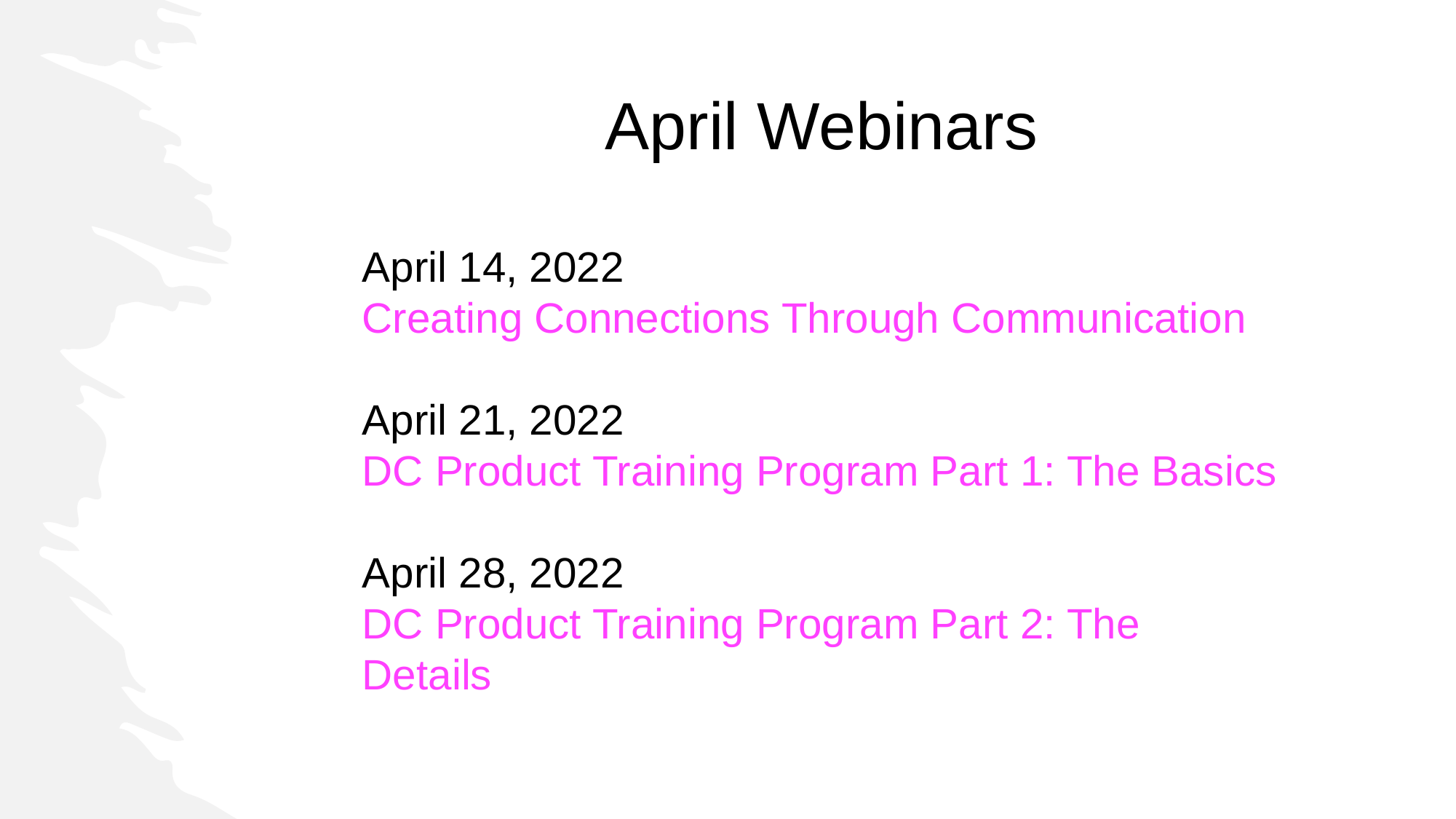

April Webinars
April 14, 2022
Creating Connections Through Communication

April 21, 2022
DC Product Training Program Part 1: The Basics

April 28, 2022
DC Product Training Program Part 2: The Details